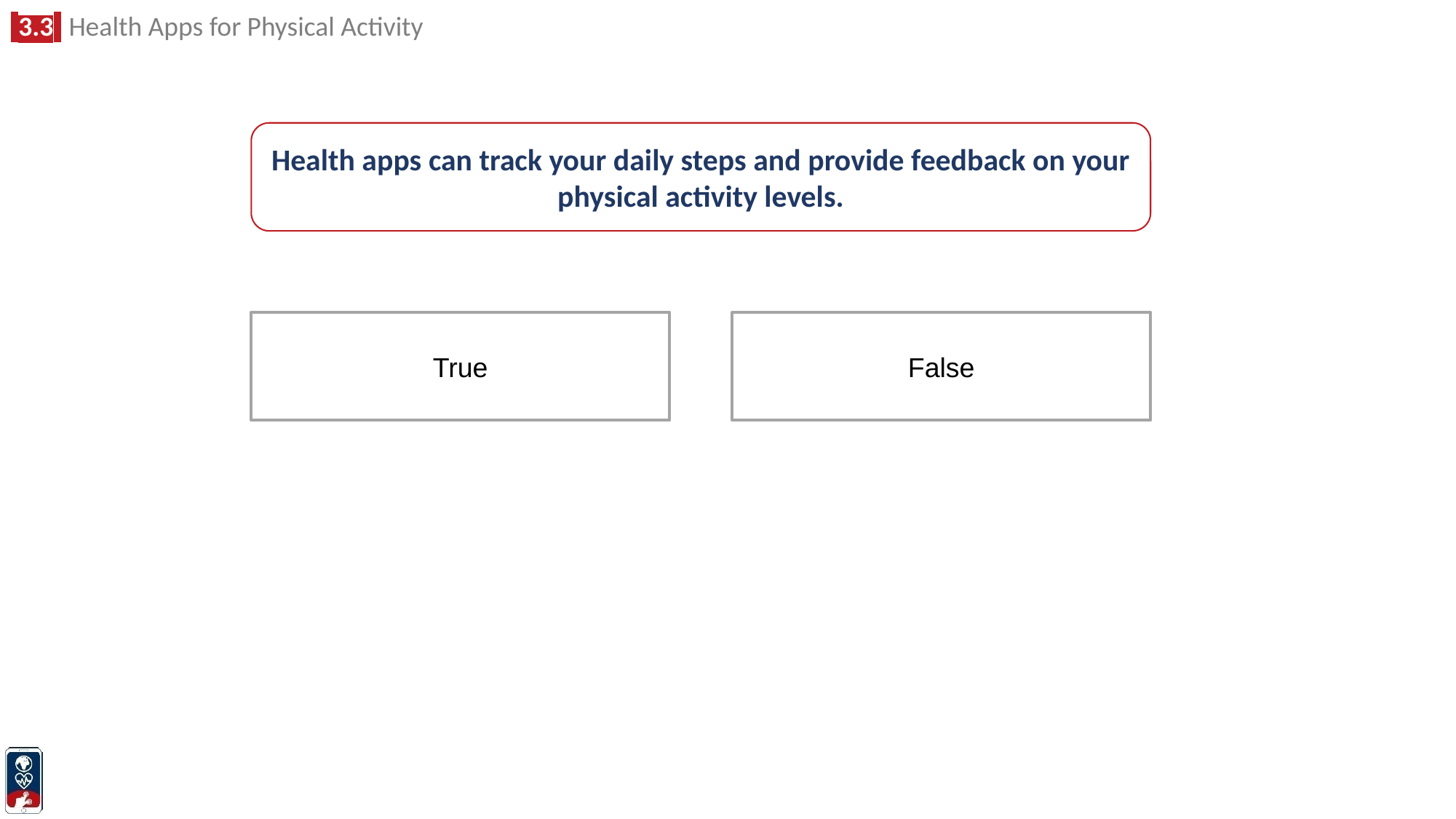

Health apps can track your daily steps and provide feedback on your physical activity levels.
True
False